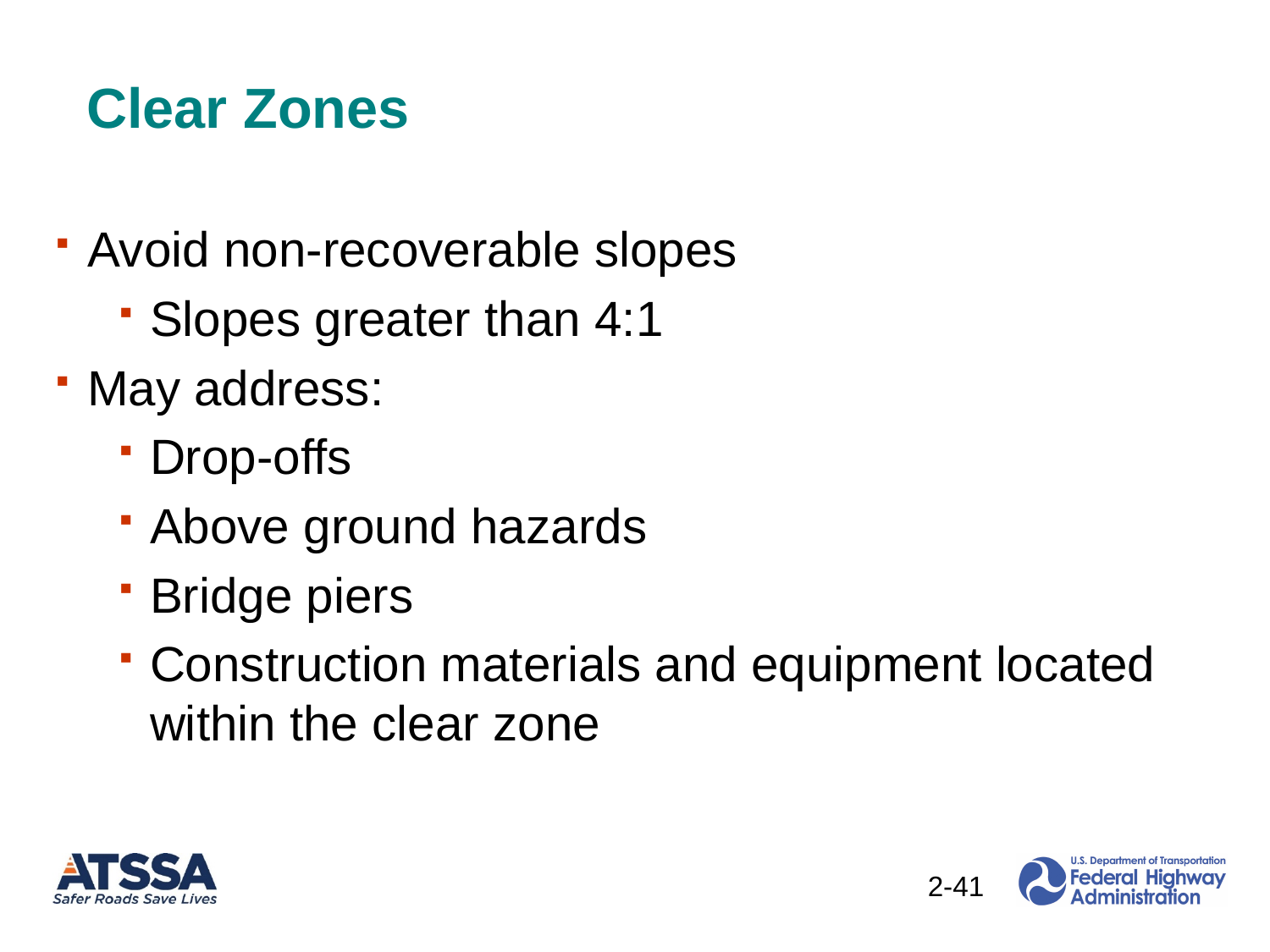

Clear Zones
Avoid non-recoverable slopes
Slopes greater than 4:1
May address:
Drop-offs
Above ground hazards
Bridge piers
Construction materials and equipment located within the clear zone